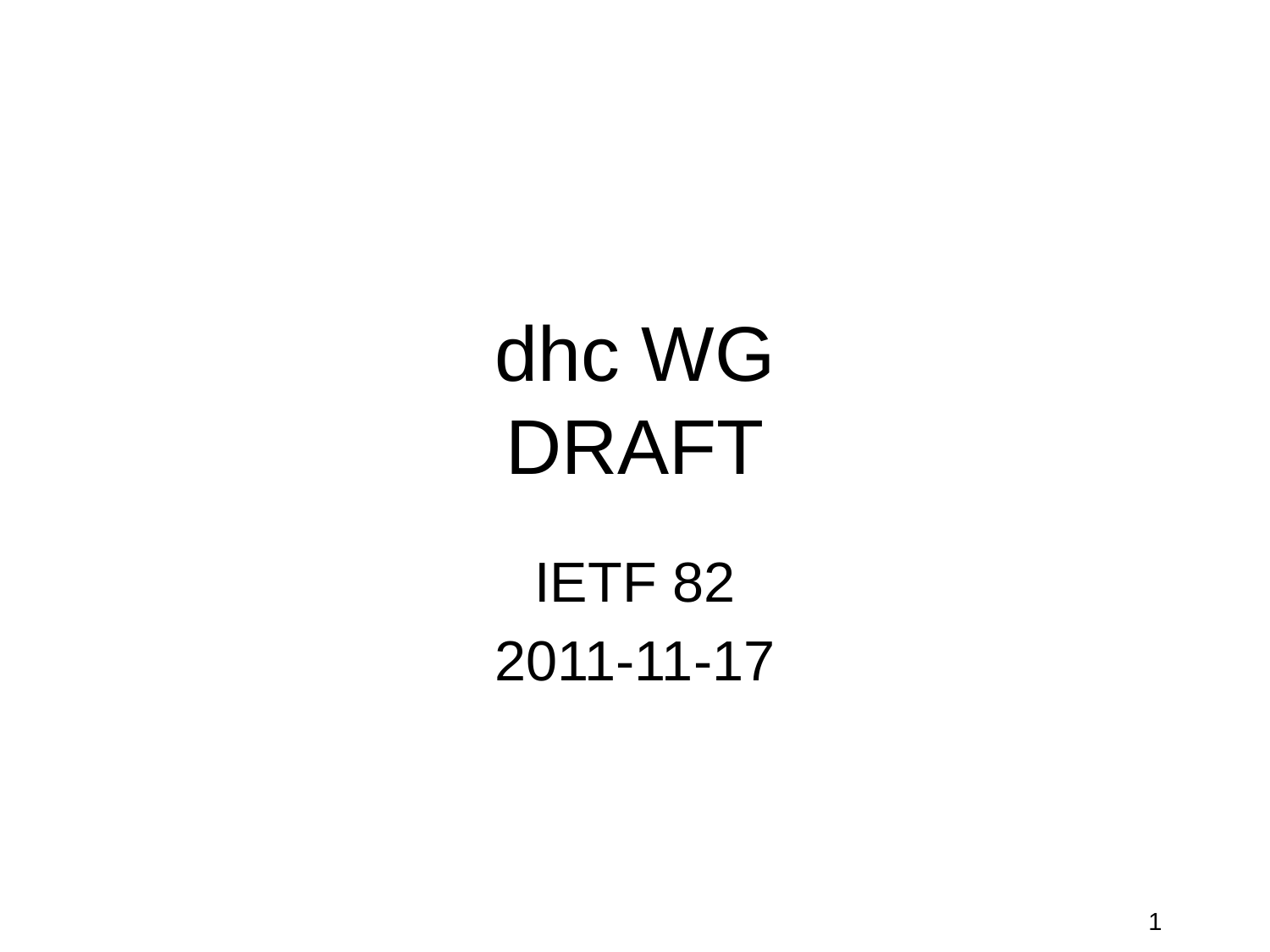

# dhc WG DRAFT
IETF 82
2011-11-17
1